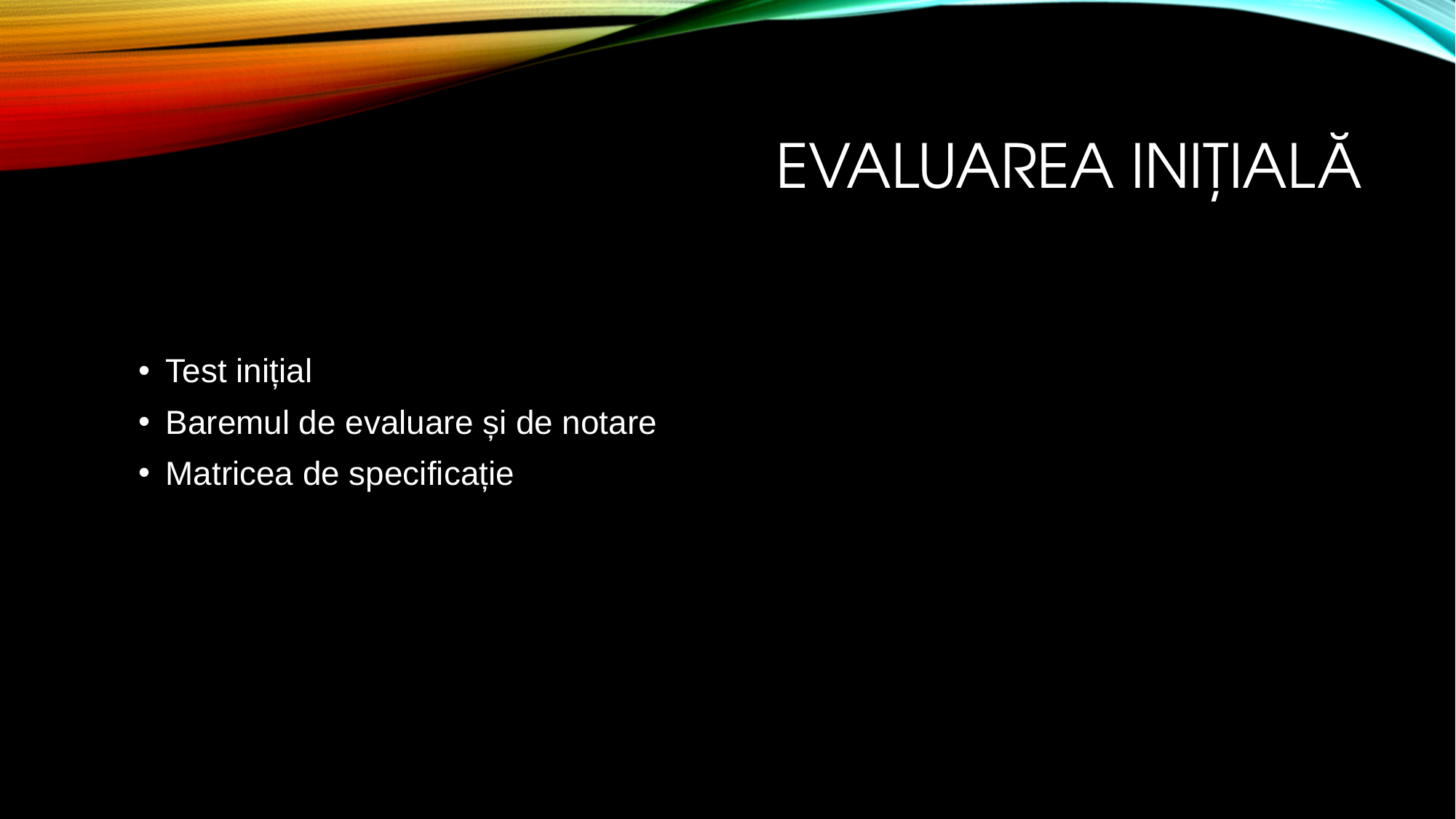

# Evaluarea iniţială
Test inițial
Baremul de evaluare și de notare
Matricea de specificație